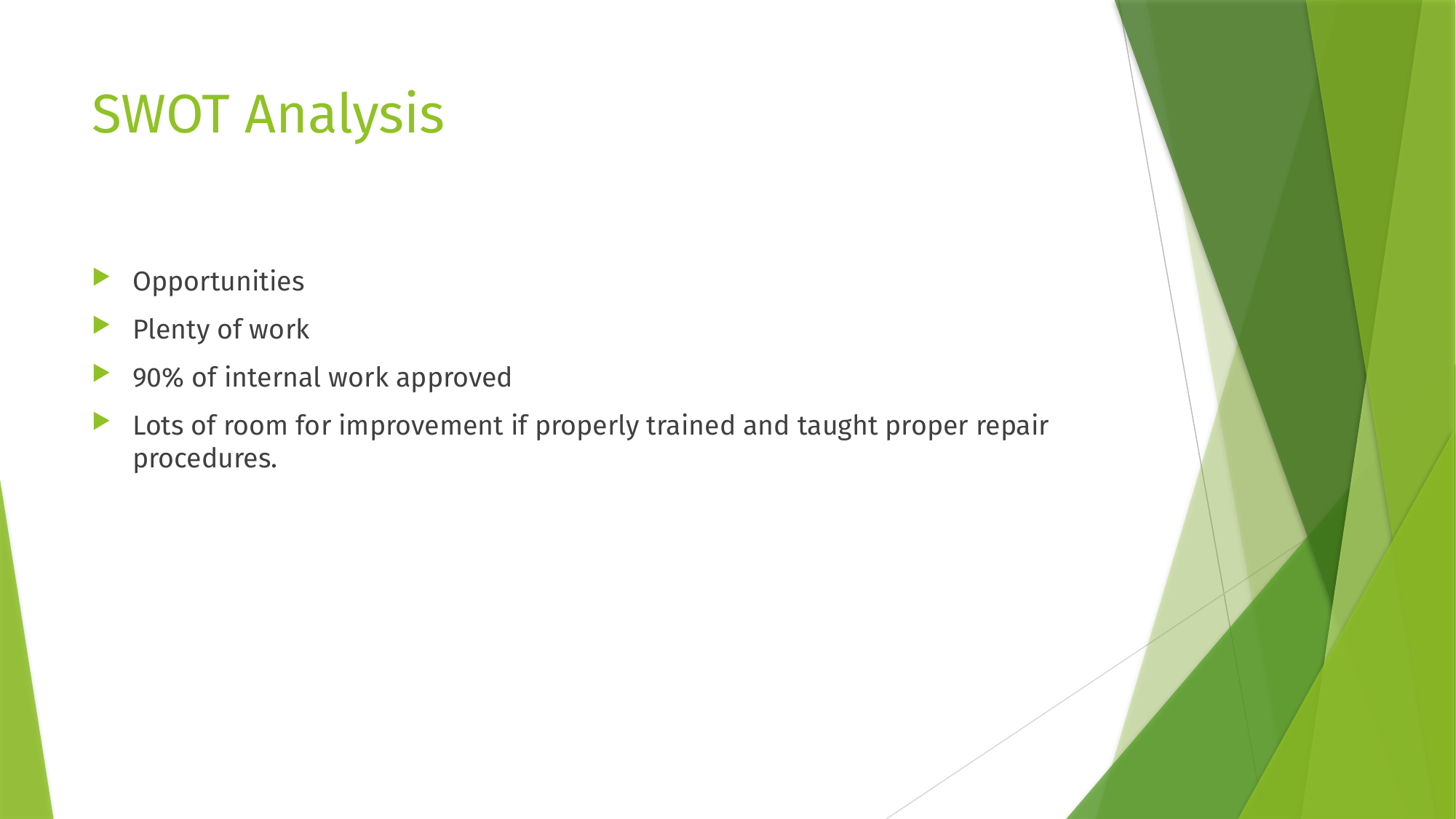

# SWOT Analysis
Opportunities
Plenty of work
90% of internal work approved
Lots of room for improvement if properly trained and taught proper repair procedures.